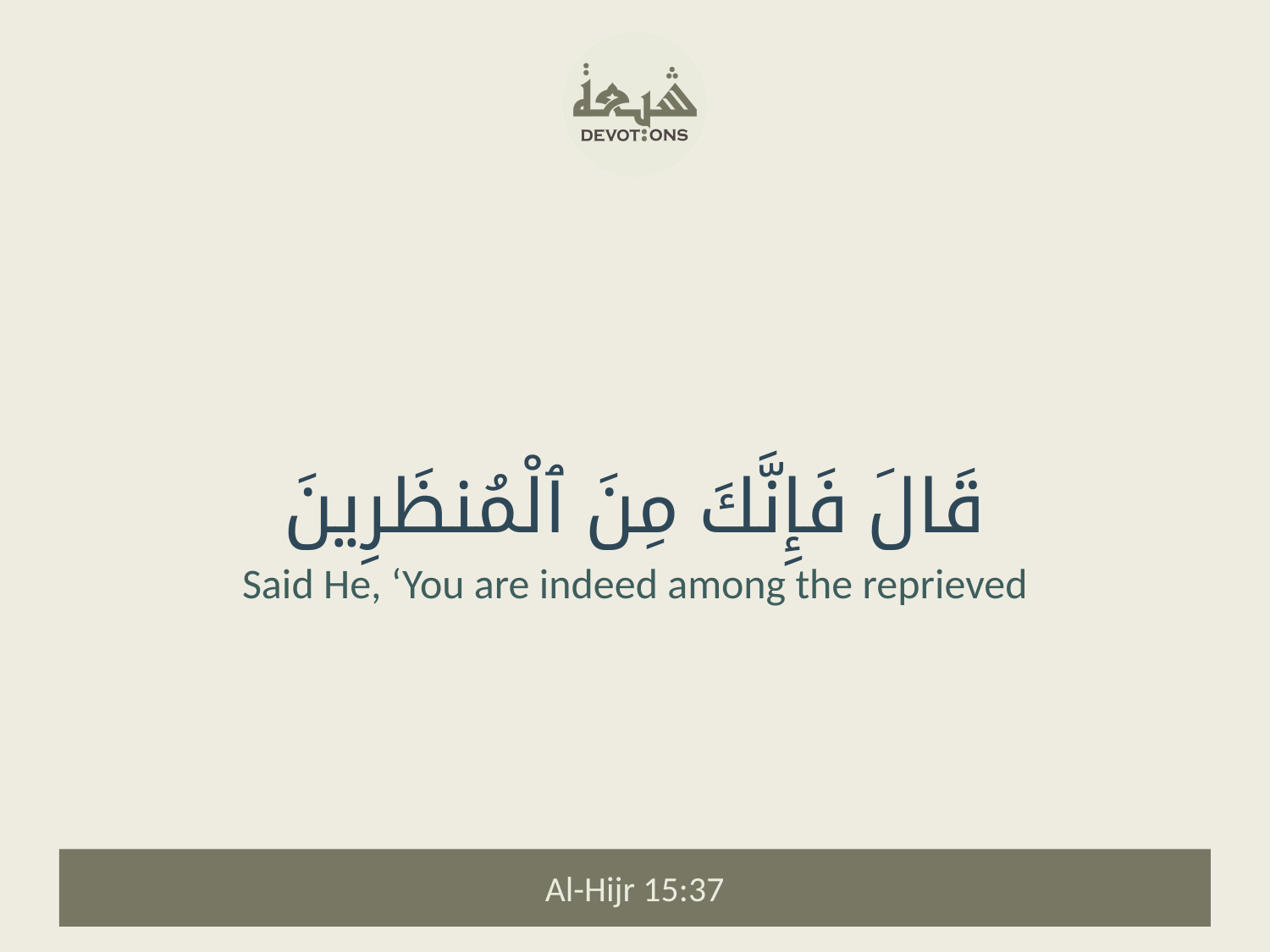

قَالَ فَإِنَّكَ مِنَ ٱلْمُنظَرِينَ
Said He, ‘You are indeed among the reprieved
Al-Hijr 15:37